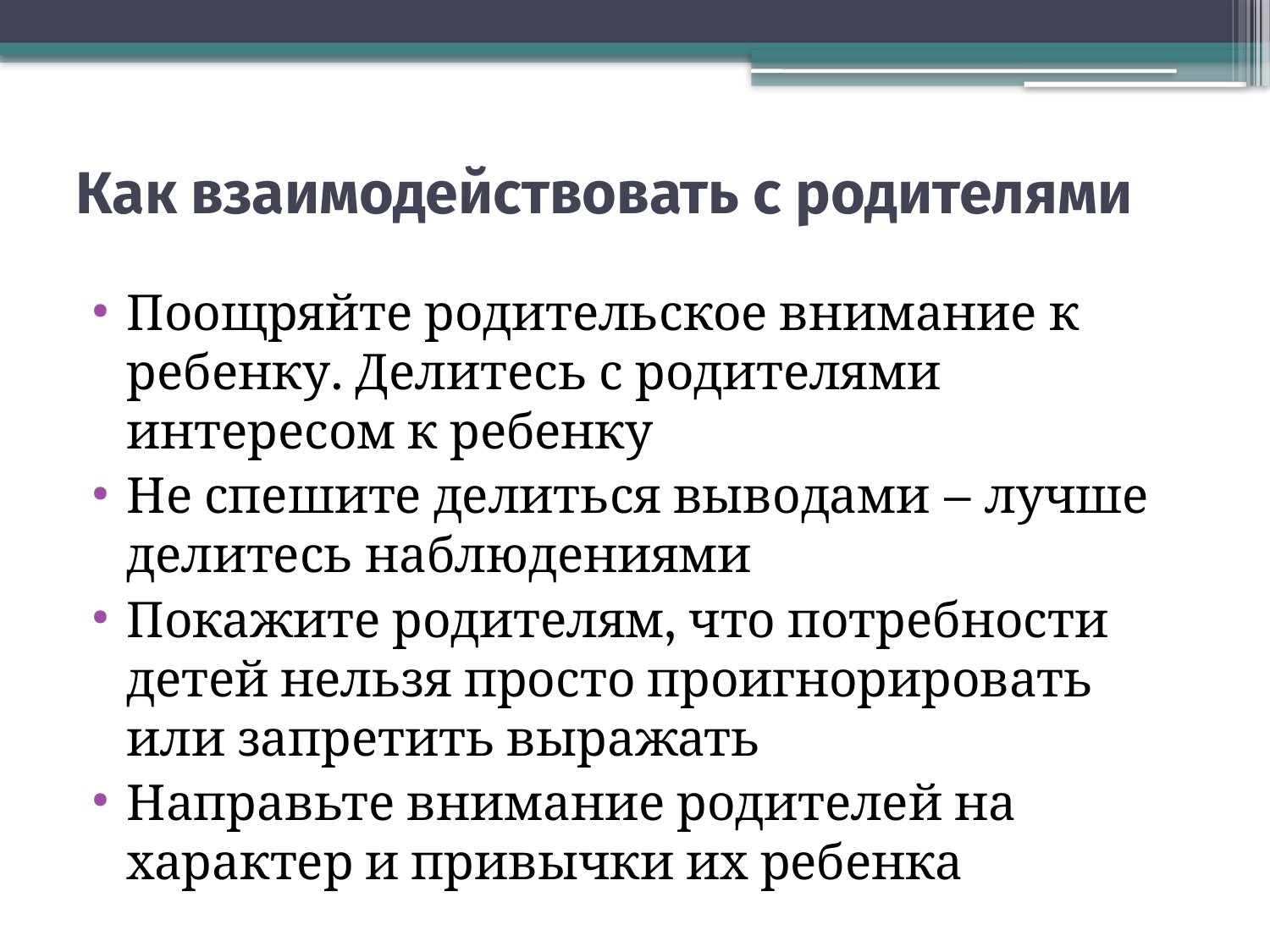

# Как взаимодействовать с родителями
Поощряйте родительское внимание к ребенку. Делитесь с родителями интересом к ребенку
Не спешите делиться выводами – лучше делитесь наблюдениями
Покажите родителям, что потребности детей нельзя просто проигнорировать или запретить выражать
Направьте внимание родителей на характер и привычки их ребенка